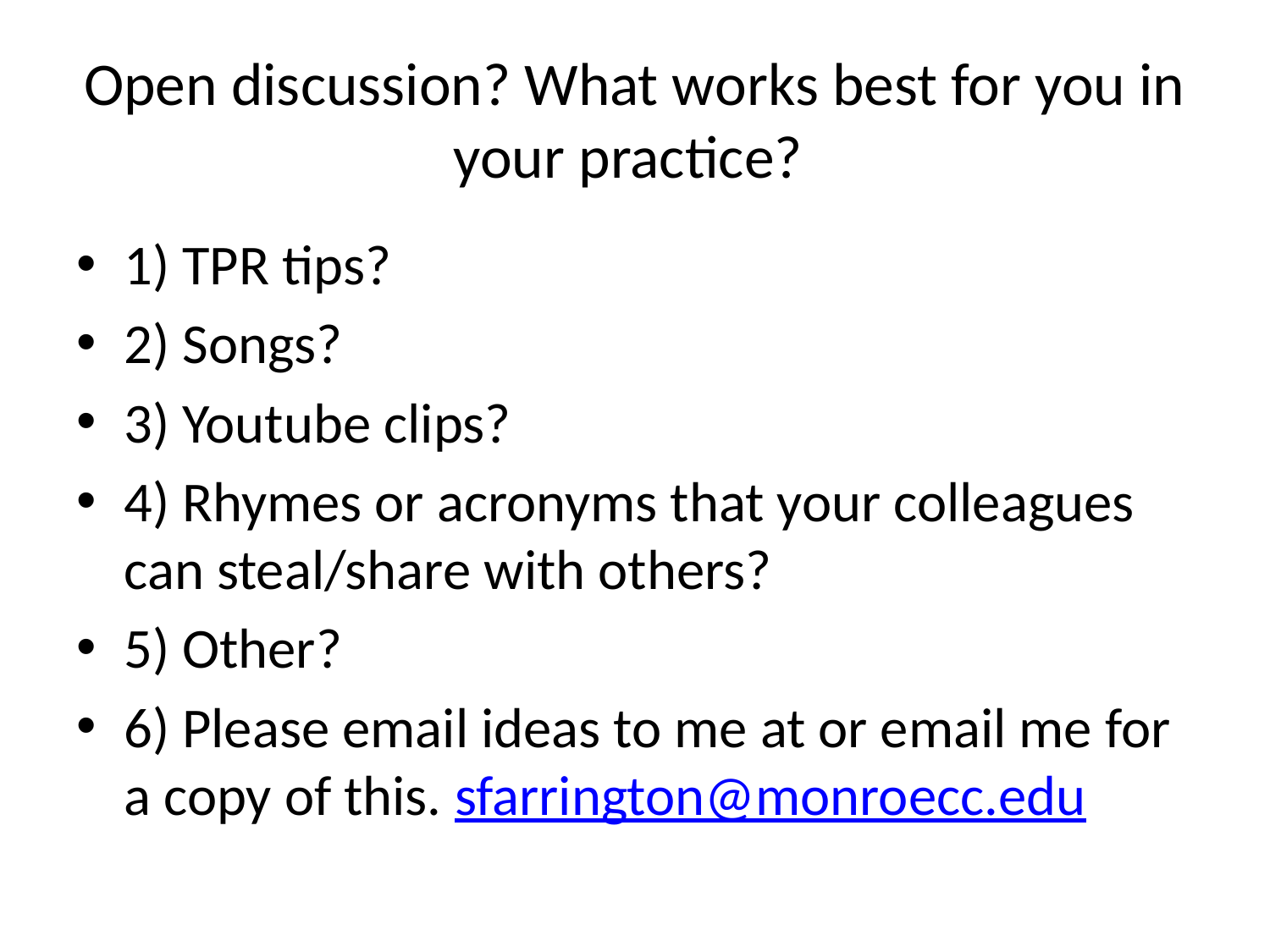

# Open discussion? What works best for you in your practice?
1) TPR tips?
2) Songs?
3) Youtube clips?
4) Rhymes or acronyms that your colleagues can steal/share with others?
5) Other?
6) Please email ideas to me at or email me for a copy of this. sfarrington@monroecc.edu